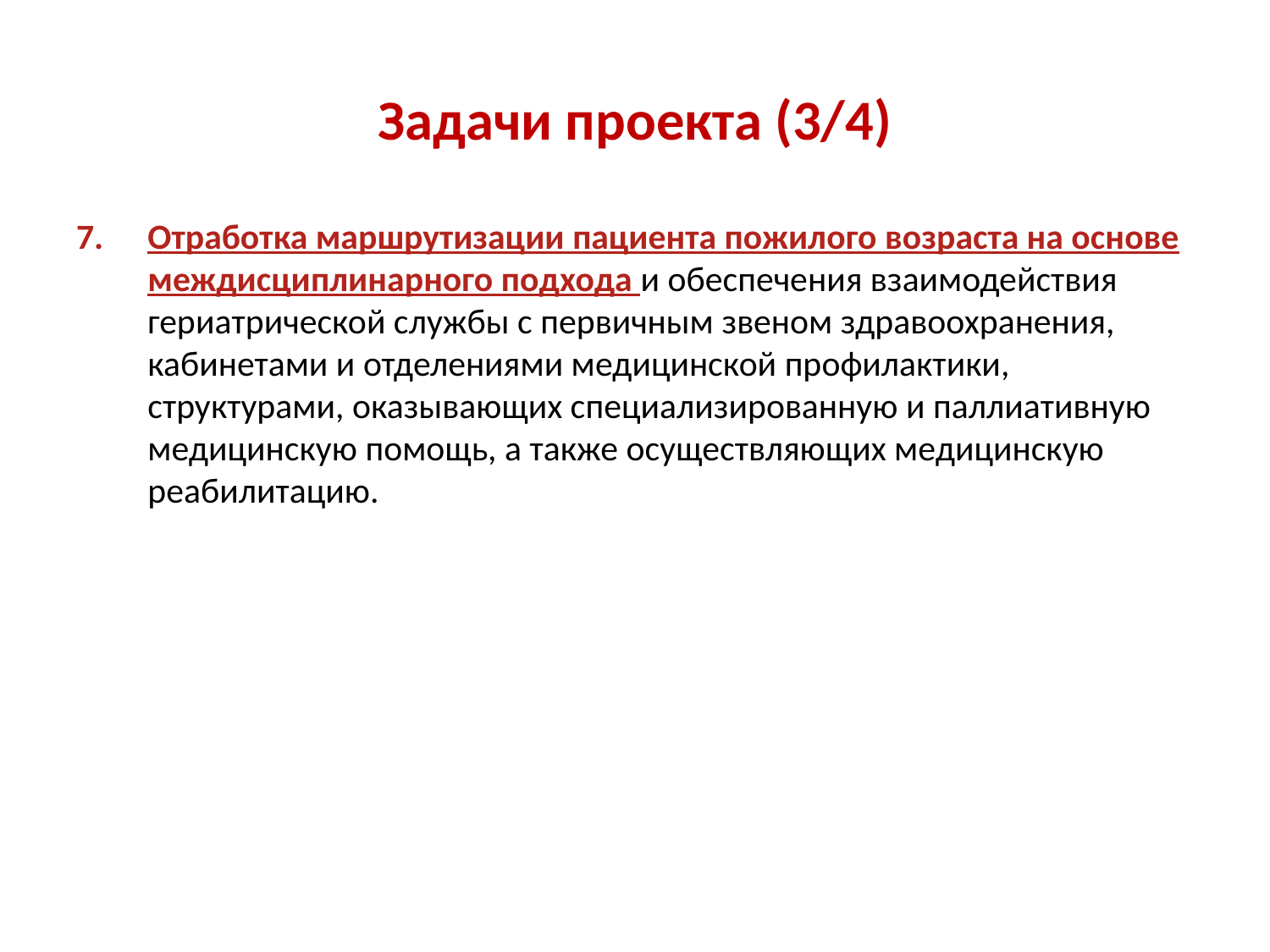

# Задачи проекта (3/4)
Отработка маршрутизации пациента пожилого возраста на основе междисциплинарного подхода и обеспечения взаимодействия гериатрической службы с первичным звеном здравоохранения, кабинетами и отделениями медицинской профилактики, структурами, оказывающих специализированную и паллиативную медицинскую помощь, а также осуществляющих медицинскую реабилитацию.